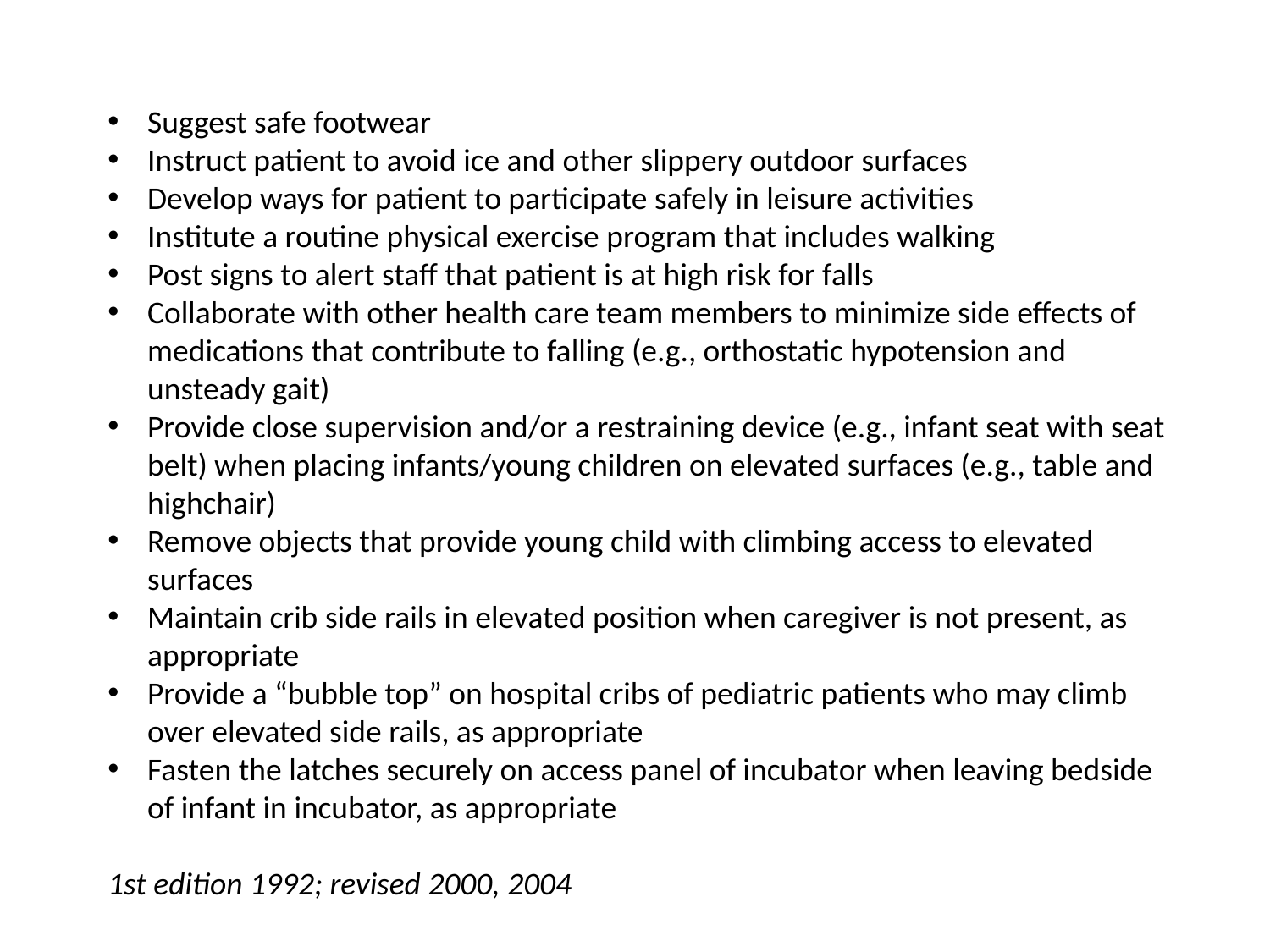

Suggest safe footwear
Instruct patient to avoid ice and other slippery outdoor surfaces
Develop ways for patient to participate safely in leisure activities
Institute a routine physical exercise program that includes walking
Post signs to alert staff that patient is at high risk for falls
Collaborate with other health care team members to minimize side effects of medications that contribute to falling (e.g., orthostatic hypotension and unsteady gait)
Provide close supervision and/or a restraining device (e.g., infant seat with seat belt) when placing infants/young children on elevated surfaces (e.g., table and highchair)
Remove objects that provide young child with climbing access to elevated surfaces
Maintain crib side rails in elevated position when caregiver is not present, as appropriate
Provide a “bubble top” on hospital cribs of pediatric patients who may climb over elevated side rails, as appropriate
Fasten the latches securely on access panel of incubator when leaving bedside of infant in incubator, as appropriate

1st edition 1992; revised 2000, 2004